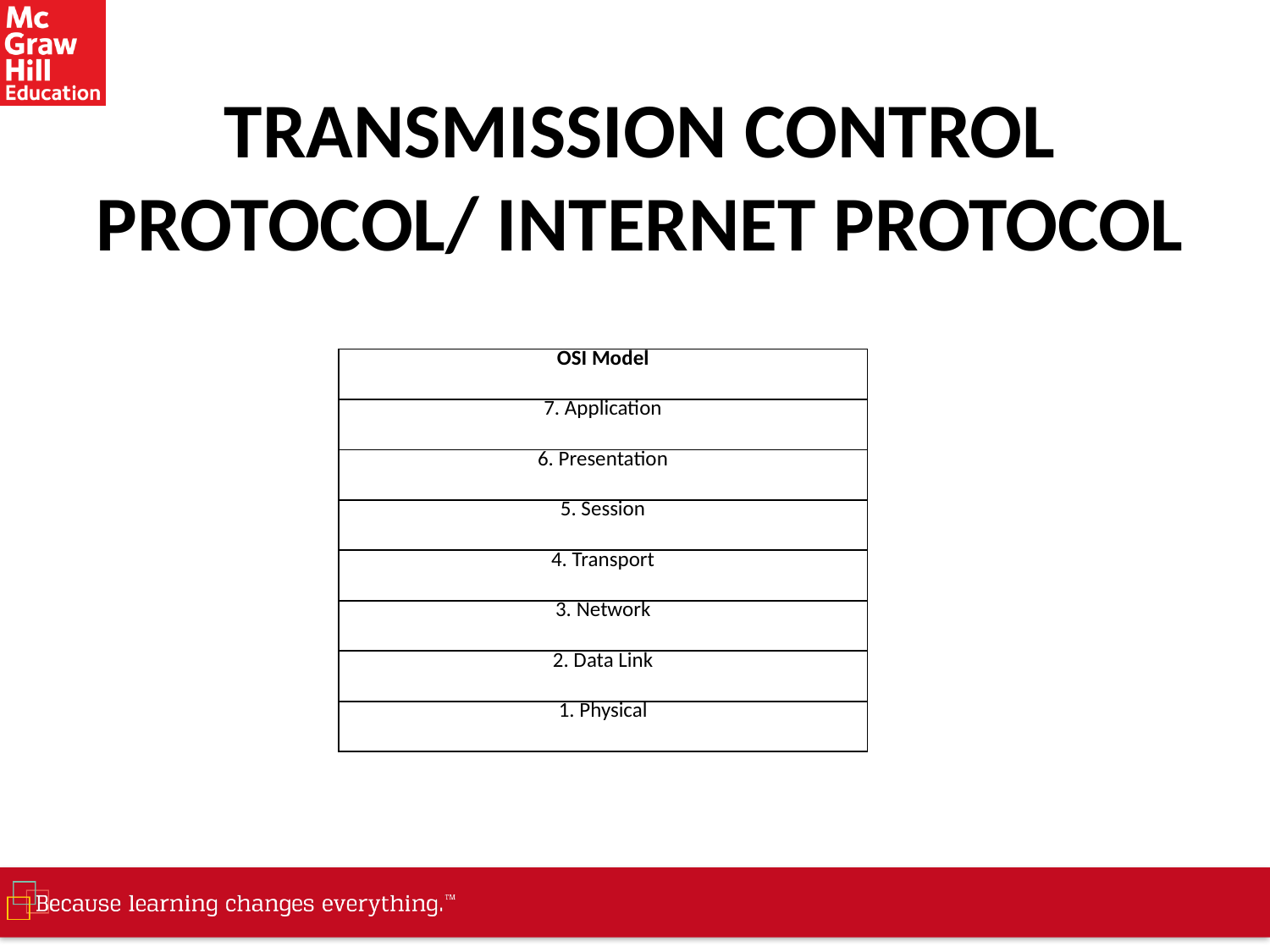

# TRANSMISSION CONTROL PROTOCOL/ INTERNET PROTOCOL
| OSI Model |
| --- |
| 7. Application |
| 6. Presentation |
| 5. Session |
| 4. Transport |
| 3. Network |
| 2. Data Link |
| 1. Physical |